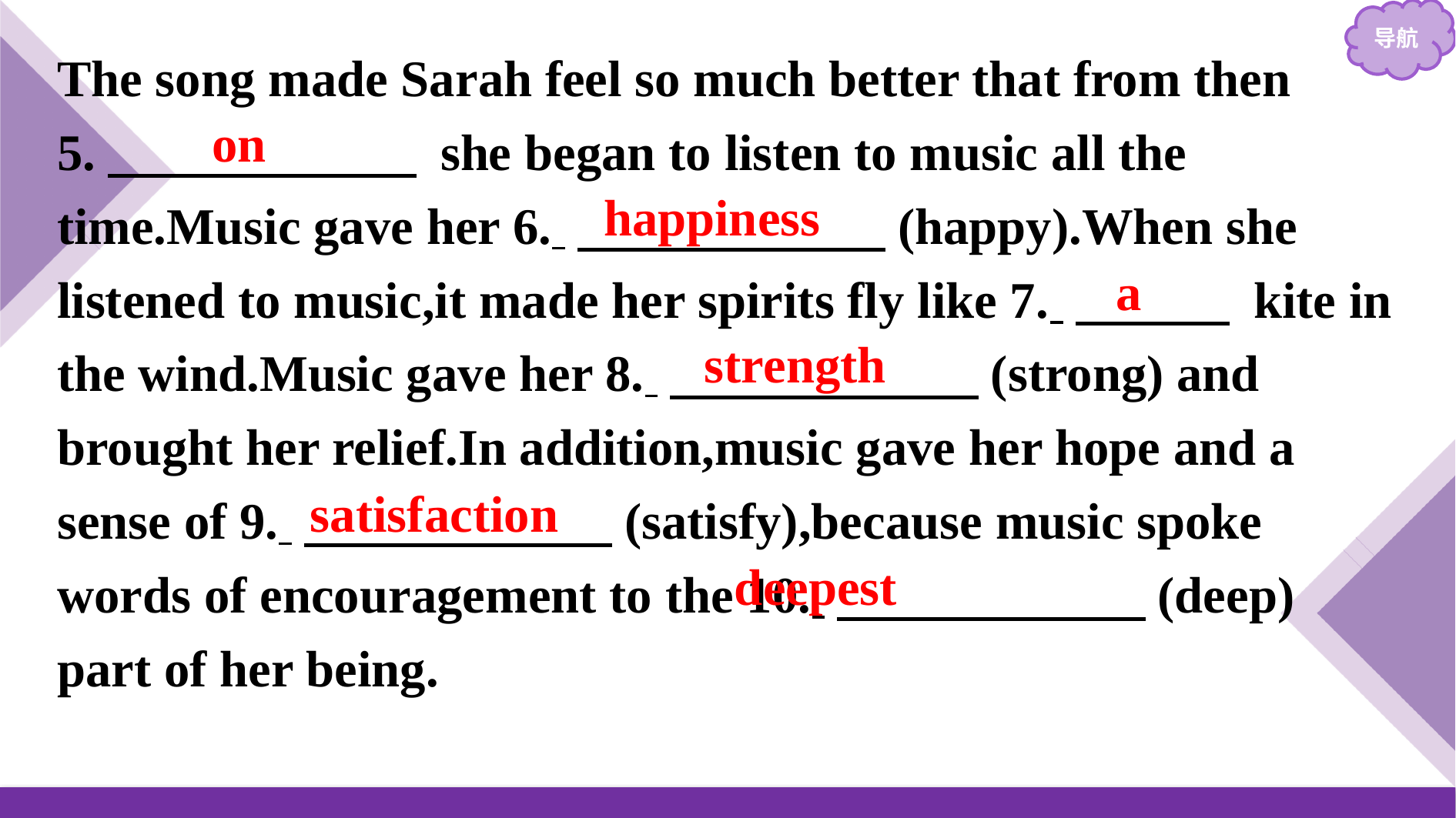

The song made Sarah feel so much better that from then
5.　　　　　　 she began to listen to music all the time.Music gave her 6. 　　　　　　(happy).When she listened to music,it made her spirits fly like 7. 　　　 kite in the wind.Music gave her 8. 　　　　　　(strong) and brought her relief.In addition,music gave her hope and a sense of 9. 　　　　　　(satisfy),because music spoke words of encouragement to the 10. 　　　　　　(deep) part of her being.
on
happiness
a
strength
satisfaction
deepest